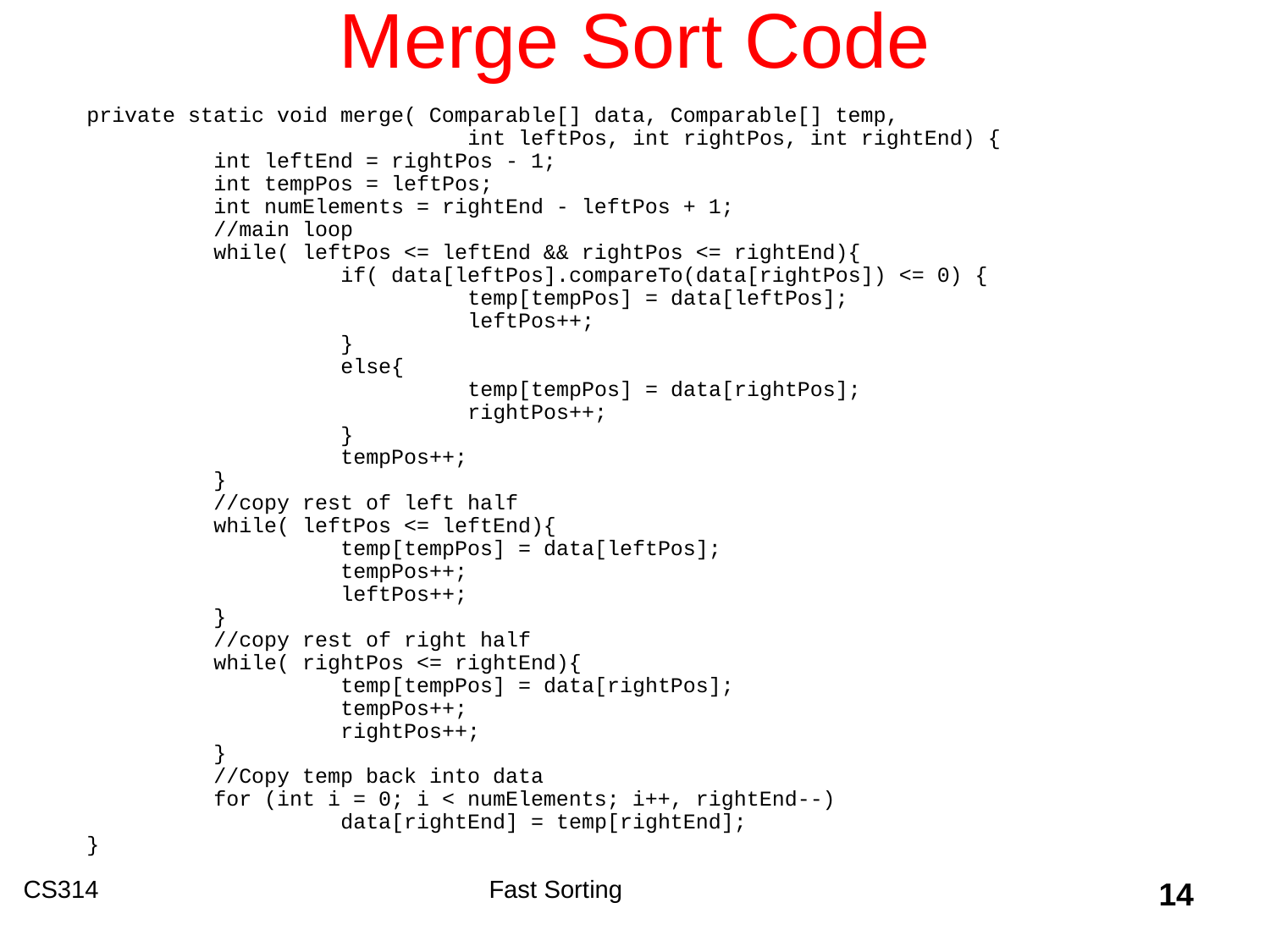

# Merge Sort Code
private static void merge( Comparable[] data, Comparable[] temp,
			int leftPos, int rightPos, int rightEnd) {
	int leftEnd = rightPos - 1;
	int tempPos = leftPos;
	int numElements = rightEnd - leftPos + 1;
	//main loop
	while( leftPos <= leftEnd && rightPos <= rightEnd){
		if( data[leftPos].compareTo(data[rightPos]) <= 0) {
			temp[tempPos] = data[leftPos];
			leftPos++;
		}
		else{
			temp[tempPos] = data[rightPos];
			rightPos++;
		}
		tempPos++;
	}
	//copy rest of left half
	while( leftPos <= leftEnd){
		temp[tempPos] = data[leftPos];
		tempPos++;
		leftPos++;
	}
	//copy rest of right half
	while( rightPos <= rightEnd){
		temp[tempPos] = data[rightPos];
		tempPos++;
		rightPos++;
	}
	//Copy temp back into data
	for (int i = 0; i < numElements; i++, rightEnd--)
		data[rightEnd] = temp[rightEnd];
}
CS314
Fast Sorting
14